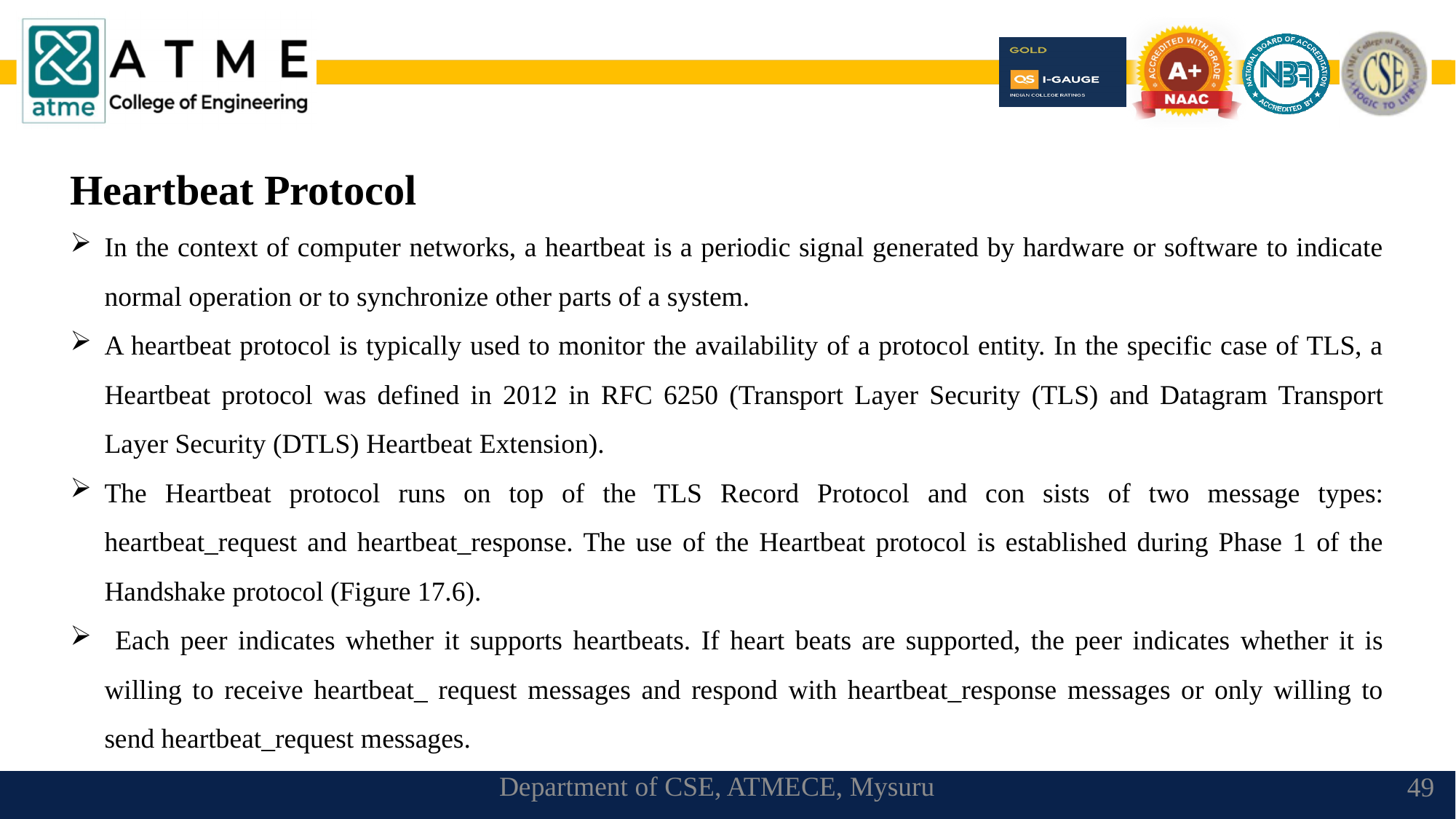

Heartbeat Protocol
In the context of computer networks, a heartbeat is a periodic signal generated by hardware or software to indicate normal operation or to synchronize other parts of a system.
A heartbeat protocol is typically used to monitor the availability of a protocol entity. In the specific case of TLS, a Heartbeat protocol was defined in 2012 in RFC 6250 (Transport Layer Security (TLS) and Datagram Transport Layer Security (DTLS) Heartbeat Extension).
The Heartbeat protocol runs on top of the TLS Record Protocol and con sists of two message types: heartbeat_request and heartbeat_response. The use of the Heartbeat protocol is established during Phase 1 of the Handshake protocol (Figure 17.6).
 Each peer indicates whether it supports heartbeats. If heart beats are supported, the peer indicates whether it is willing to receive heartbeat_ request messages and respond with heartbeat_response messages or only willing to send heartbeat_request messages.
Department of CSE, ATMECE, Mysuru
49